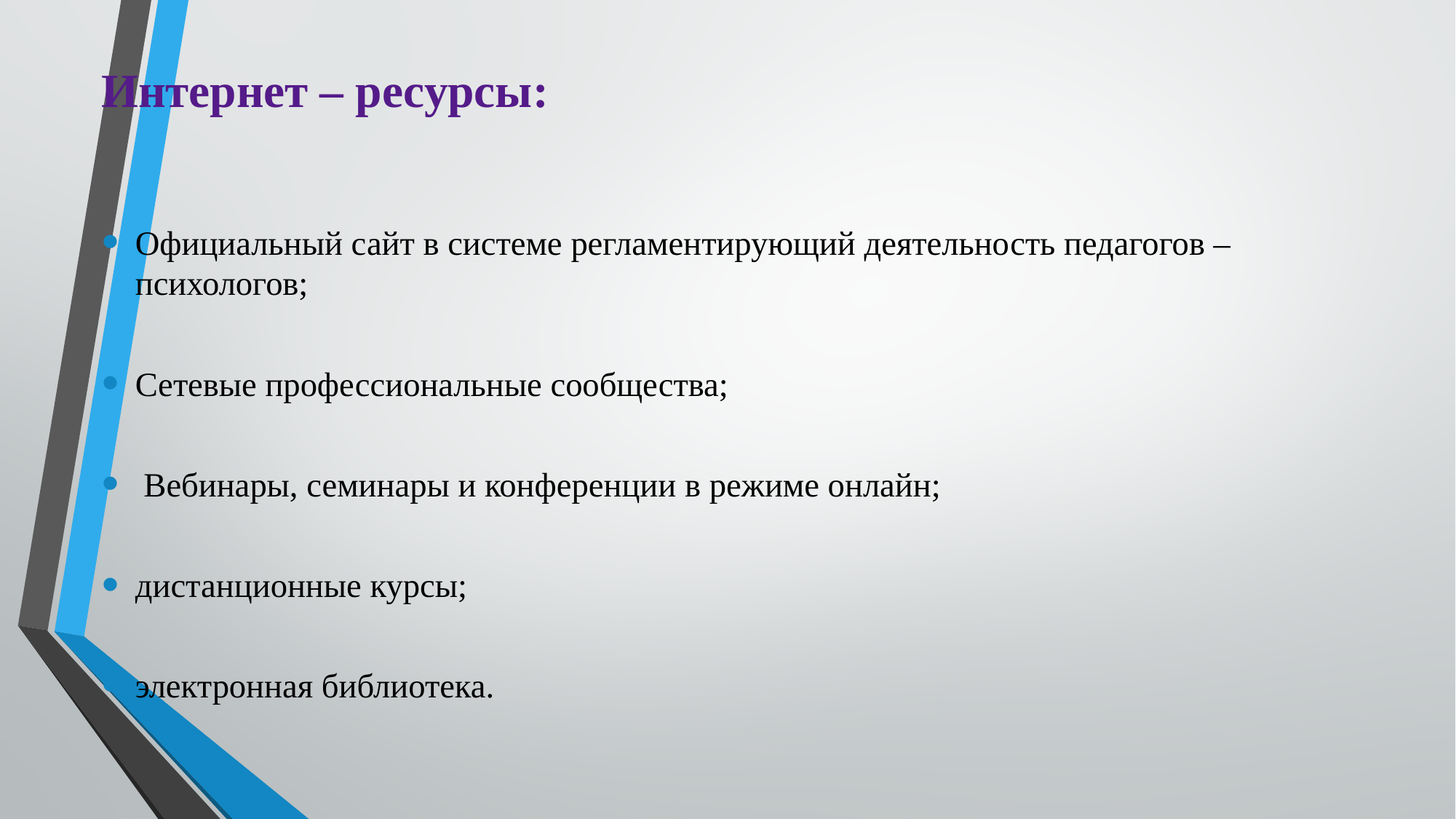

Интернет – ресурсы:

Официальный сайт в системе регламентирующий деятельность педагогов – психологов;

Сетевые профессиональные сообщества;

 Вебинары, семинары и конференции в режиме онлайн;

дистанционные курсы;

электронная библиотека.